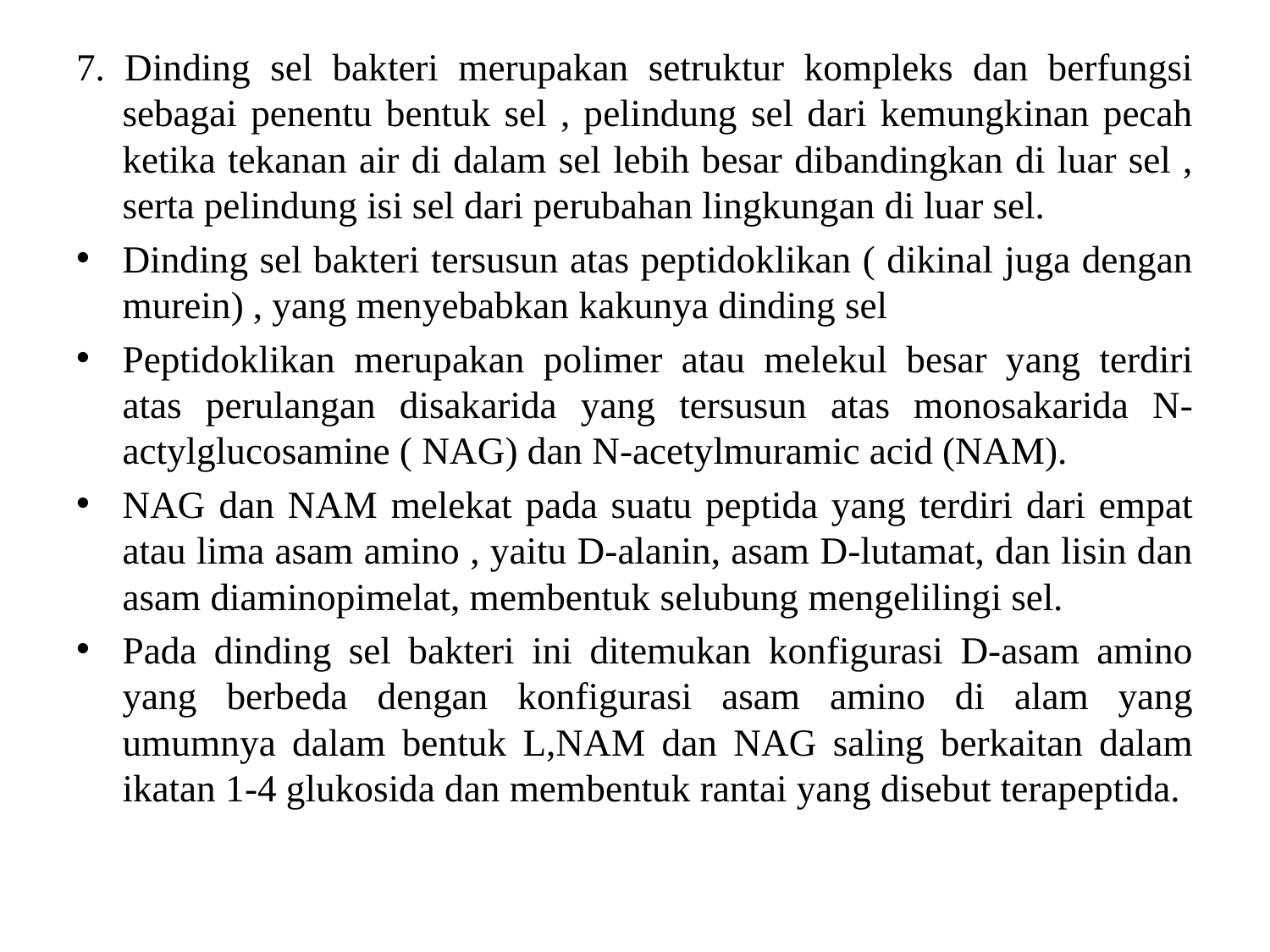

7. Dinding sel bakteri merupakan setruktur kompleks dan berfungsi sebagai penentu bentuk sel , pelindung sel dari kemungkinan pecah ketika tekanan air di dalam sel lebih besar dibandingkan di luar sel , serta pelindung isi sel dari perubahan lingkungan di luar sel.
Dinding sel bakteri tersusun atas peptidoklikan ( dikinal juga dengan murein) , yang menyebabkan kakunya dinding sel
Peptidoklikan merupakan polimer atau melekul besar yang terdiri atas perulangan disakarida yang tersusun atas monosakarida N-actylglucosamine ( NAG) dan N-acetylmuramic acid (NAM).
NAG dan NAM melekat pada suatu peptida yang terdiri dari empat atau lima asam amino , yaitu D-alanin, asam D-lutamat, dan lisin dan asam diaminopimelat, membentuk selubung mengelilingi sel.
Pada dinding sel bakteri ini ditemukan konfigurasi D-asam amino yang berbeda dengan konfigurasi asam amino di alam yang umumnya dalam bentuk L,NAM dan NAG saling berkaitan dalam ikatan 1-4 glukosida dan membentuk rantai yang disebut terapeptida.